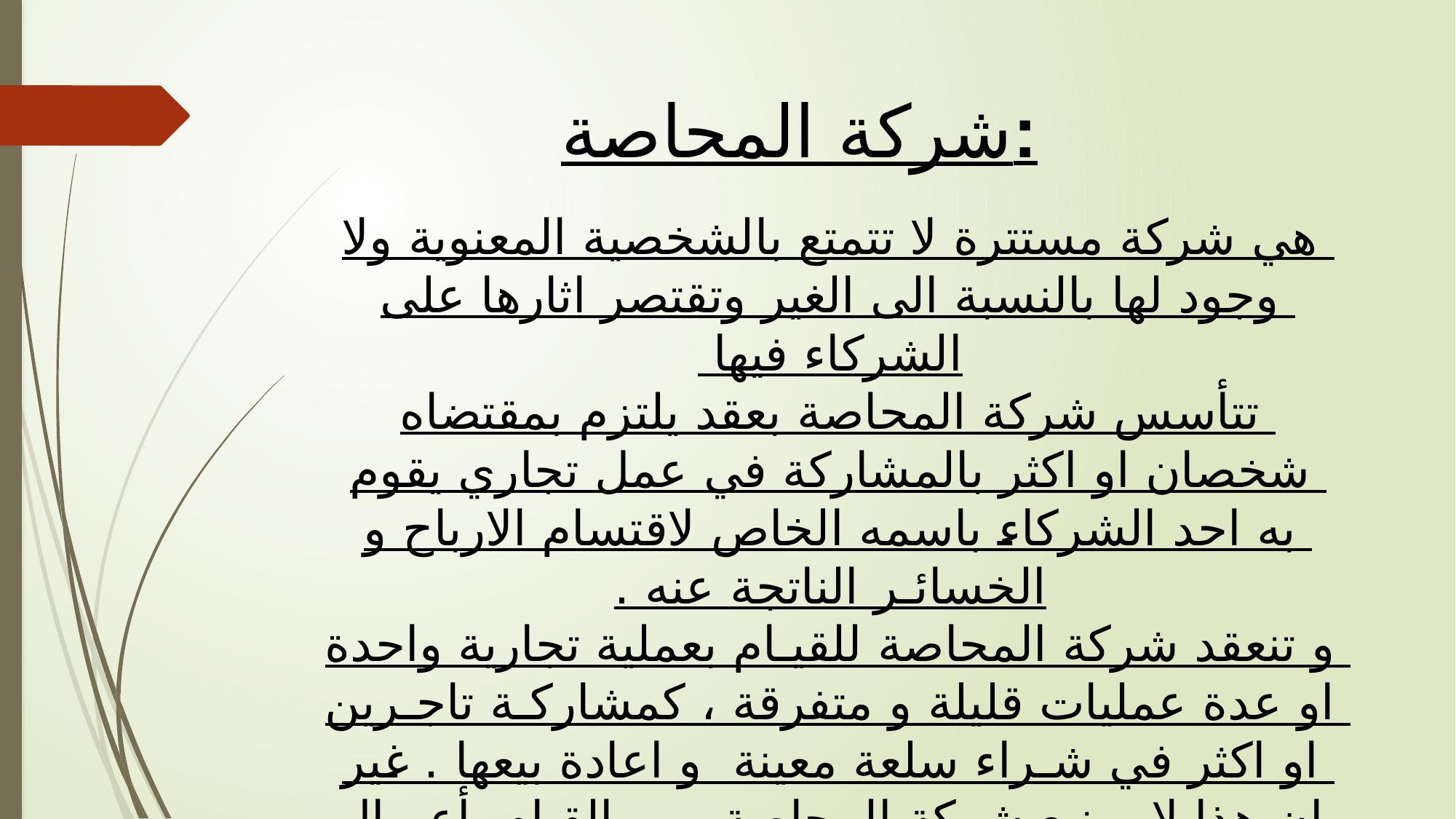

شركة المحاصة:
هي شركة مستترة لا تتمتع بالشخصية المعنوية ولا وجود لها بالنسبة الى الغير وتقتصر اثارها على الشركاء فيها
تتأسس شركة المحاصة بعقد يلتزم بمقتضاه شخصان او اكثر بالمشاركة في عمل تجاري يقوم به احد الشركاء باسمه الخاص لاقتسام الارباح و الخسائـر الناتجة عنه .
و تنعقد شركة المحاصة للقيـام بعملية تجارية واحدة او عدة عمليات قليلة و متفرقة ، كمشاركـة تاجـرين او اكثر في شـراء سلعة معينة  و اعادة بيعها . غير ان هذا لا يمنـع شركة المحاصة  من القيام بأعمـال ضخمة و مستمـرة مثل الاتـفاق علـى استغلال مسرح او سينما .
هذا و لا تعتبر شركة المحاصة شركة تجارية الا اذا كان غرضها تجاريا ، و ان تمارس انشطتها على سبيل الاعتياد او الاحتراف . لذلك فان شركة المحاصة  التي تقوم بعملية تجارية واحدة او قليلة و محدودة فتعتبر مدينة تخضع لأحكام قانون الالتزامات و العقود.